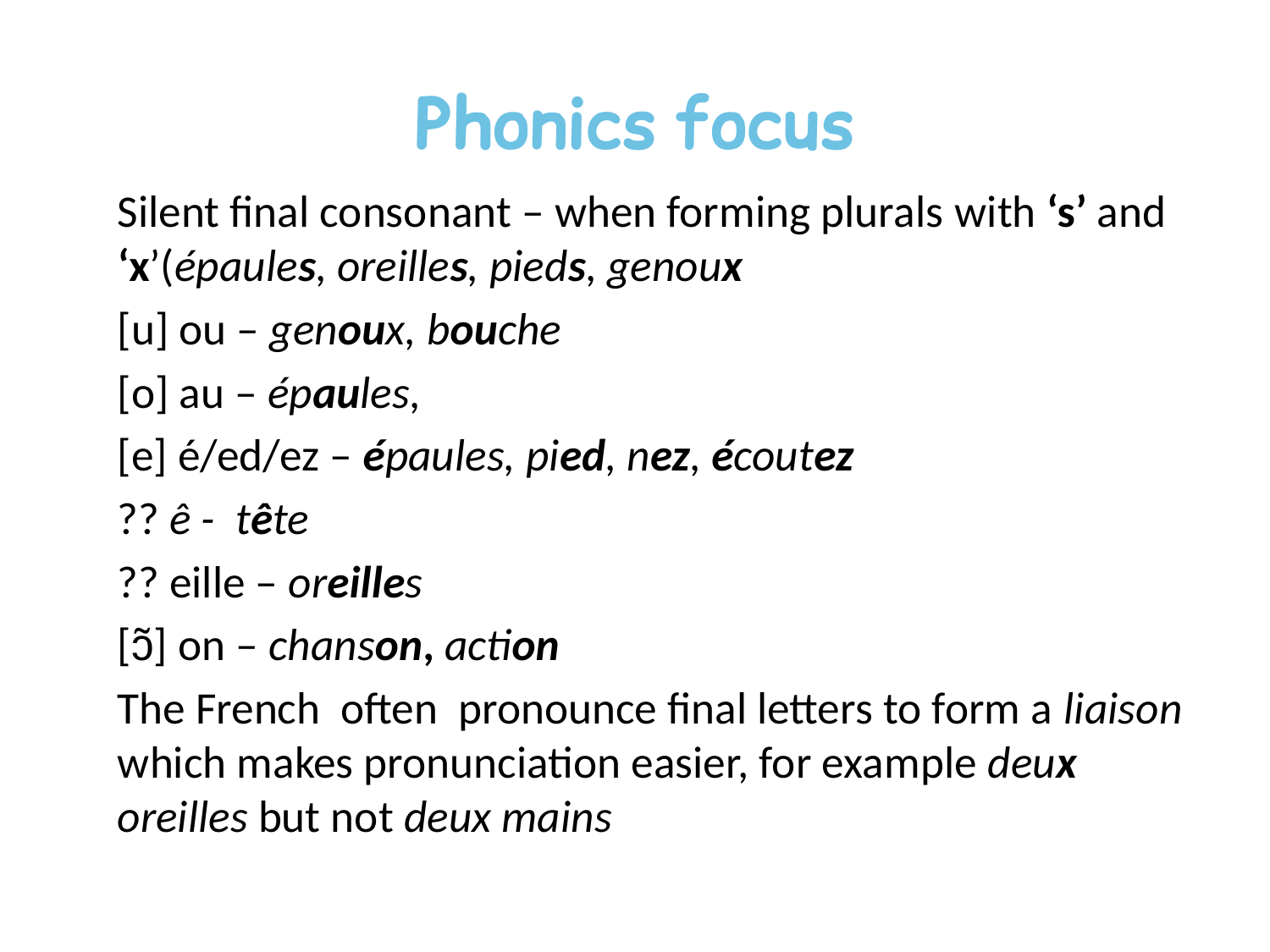

# Phonics focus
Silent final consonant – when forming plurals with ‘s’ and ‘x’(épaules, oreilles, pieds, genoux
[u] ou – genoux, bouche
[o] au – épaules,
[e] é/ed/ez – épaules, pied, nez, écoutez
?? ê -  tête
?? eille – oreilles
[ɔ̃] on – chanson, action
The French  often  pronounce final letters to form a liaison which makes pronunciation easier, for example deux oreilles but not deux mains